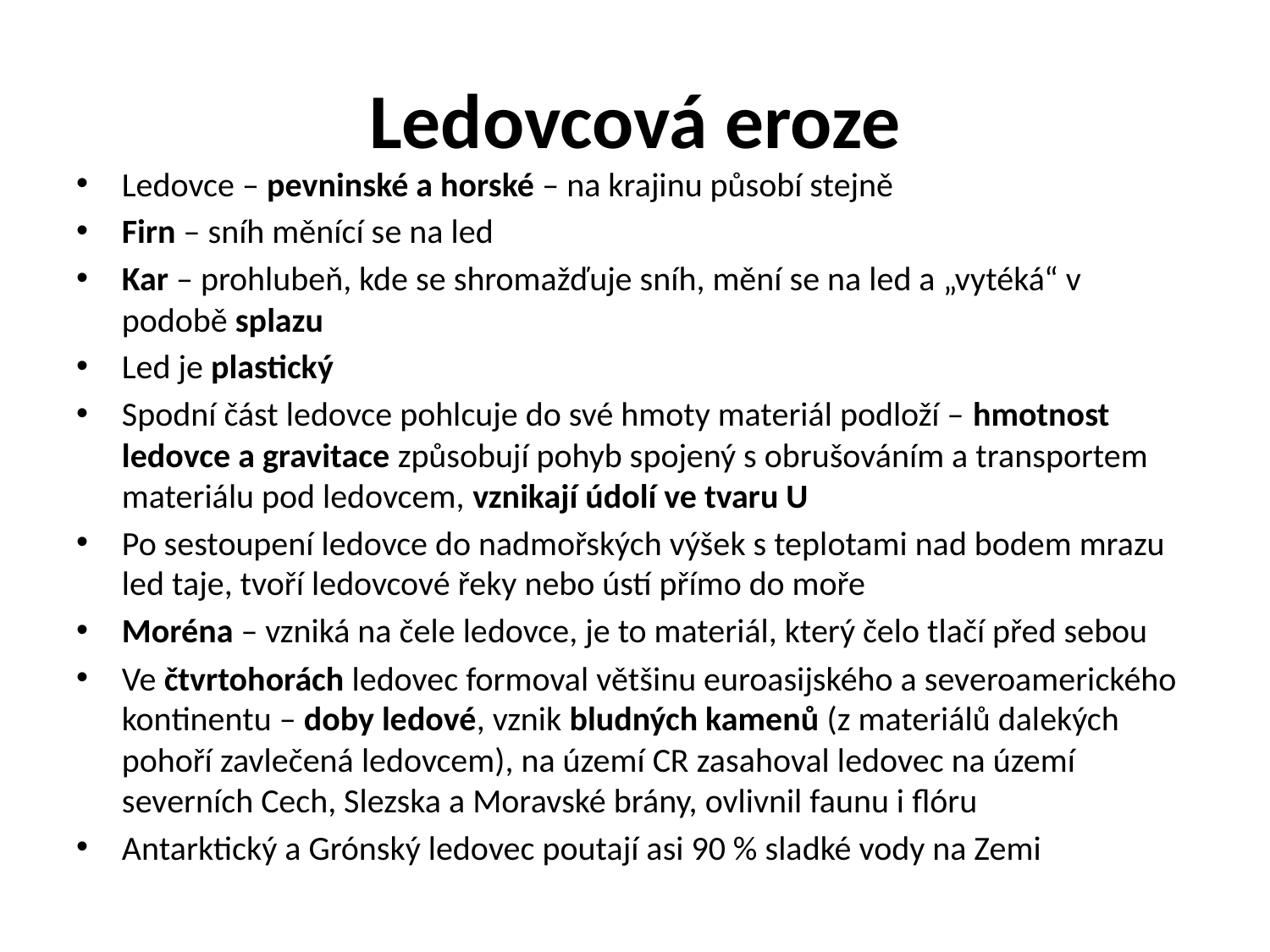

# Ledovcová eroze
Ledovce – pevninské a horské – na krajinu působí stejně
Firn – sníh měnící se na led
Kar – prohlubeň, kde se shromažďuje sníh, mění se na led a „vytéká“ v podobě splazu
Led je plastický
Spodní část ledovce pohlcuje do své hmoty materiál podloží – hmotnost  ledovce a gravitace způsobují pohyb spojený s obrušováním a transportem materiálu pod ledovcem, vznikají údolí ve tvaru U
Po sestoupení ledovce do nadmořských výšek s teplotami nad bodem mrazu led taje, tvoří ledovcové řeky nebo ústí přímo do moře
Moréna – vzniká na čele ledovce, je to materiál, který čelo tlačí před sebou
Ve čtvrtohorách ledovec formoval většinu euroasijského a severoamerického kontinentu – doby ledové, vznik bludných kamenů (z materiálů dalekých pohoří zavlečená ledovcem), na území CR zasahoval ledovec na území severních Cech, Slezska a Moravské brány, ovlivnil faunu i flóru
Antarktický a Grónský ledovec poutají asi 90 % sladké vody na Zemi